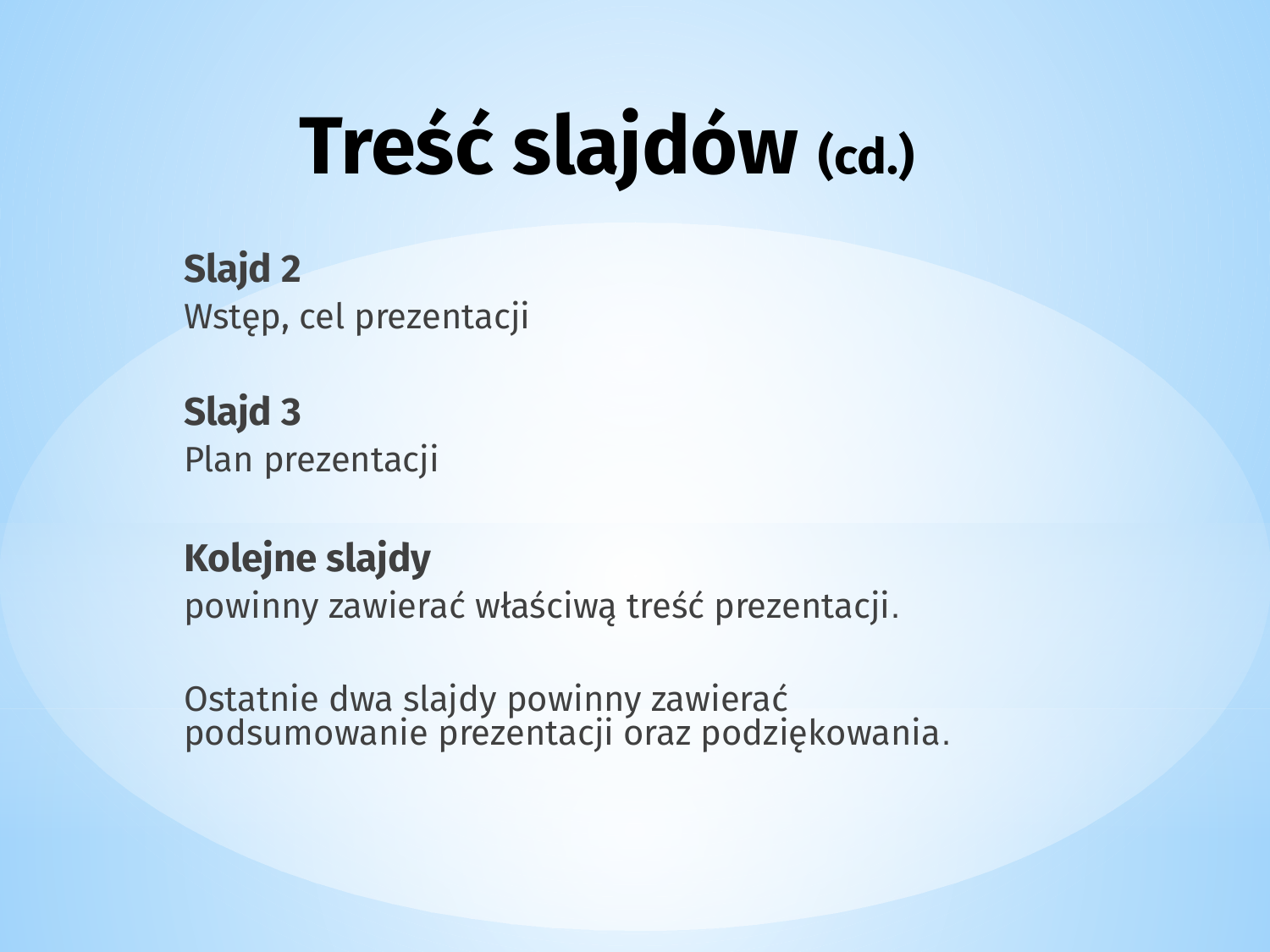

# Treść slajdów (cd.)
Slajd 2
Wstęp, cel prezentacji

Slajd 3
Plan prezentacji

Kolejne slajdy
powinny zawierać właściwą treść prezentacji.

Ostatnie dwa slajdy powinny zawierać podsumowanie prezentacji oraz podziękowania.